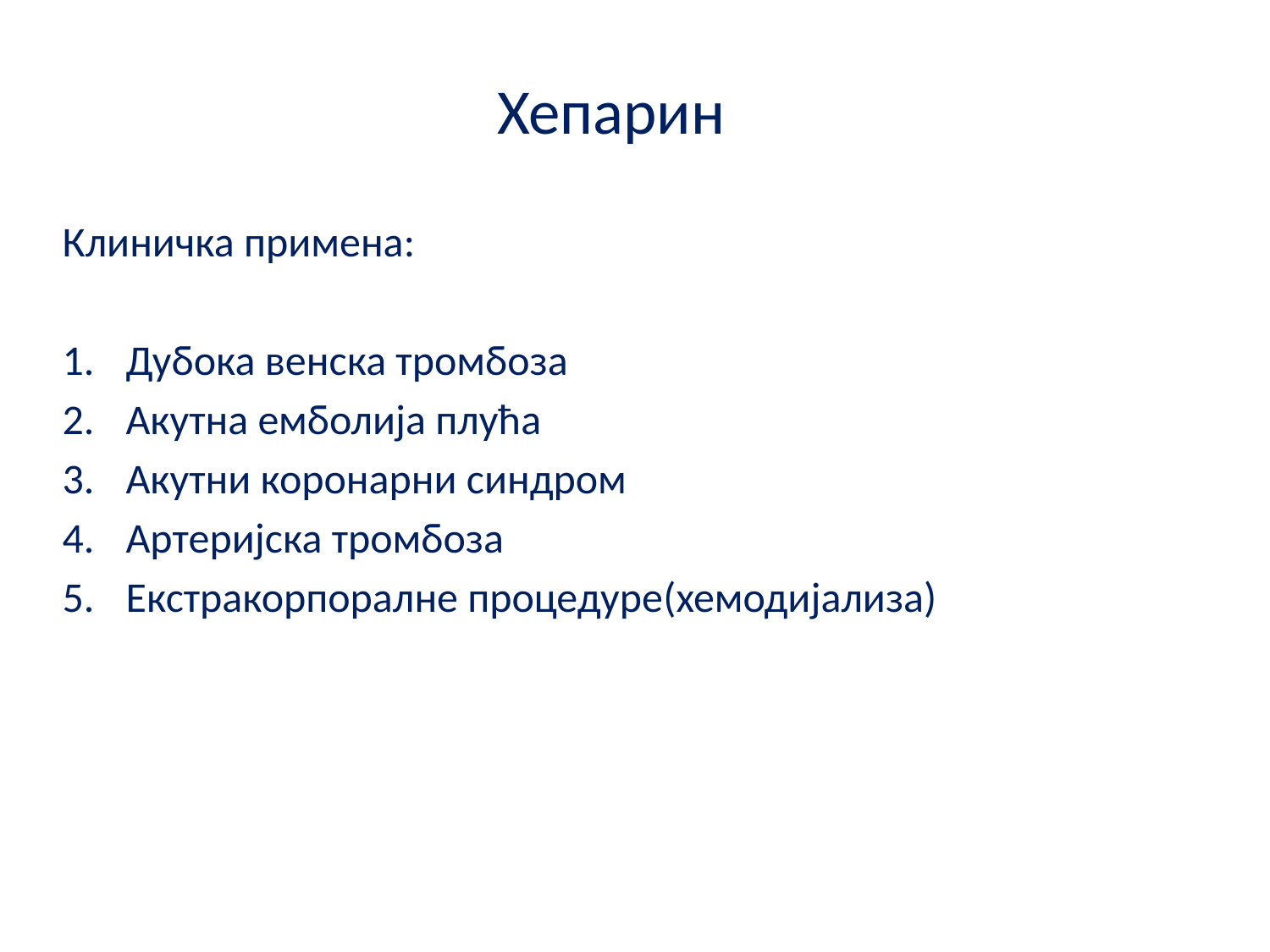

# Хепарин
Клиничка примена:

Дубока венска тромбоза
Акутна емболија плућа
Акутни коронарни синдром
Артеријска тромбоза
Екстракорпоралне процедуре(хемодијализа)